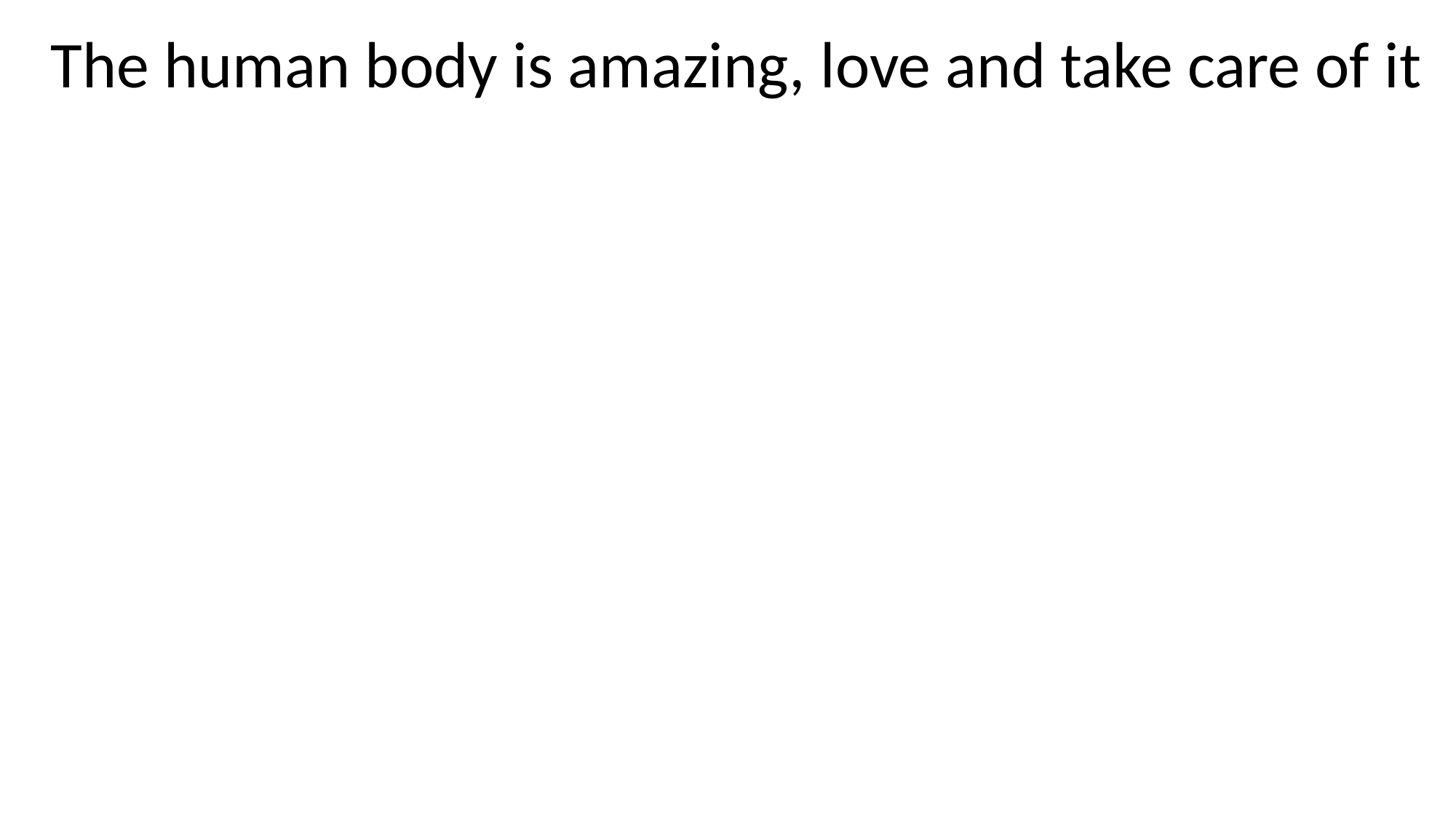

# The human body is amazing, love and take care of it